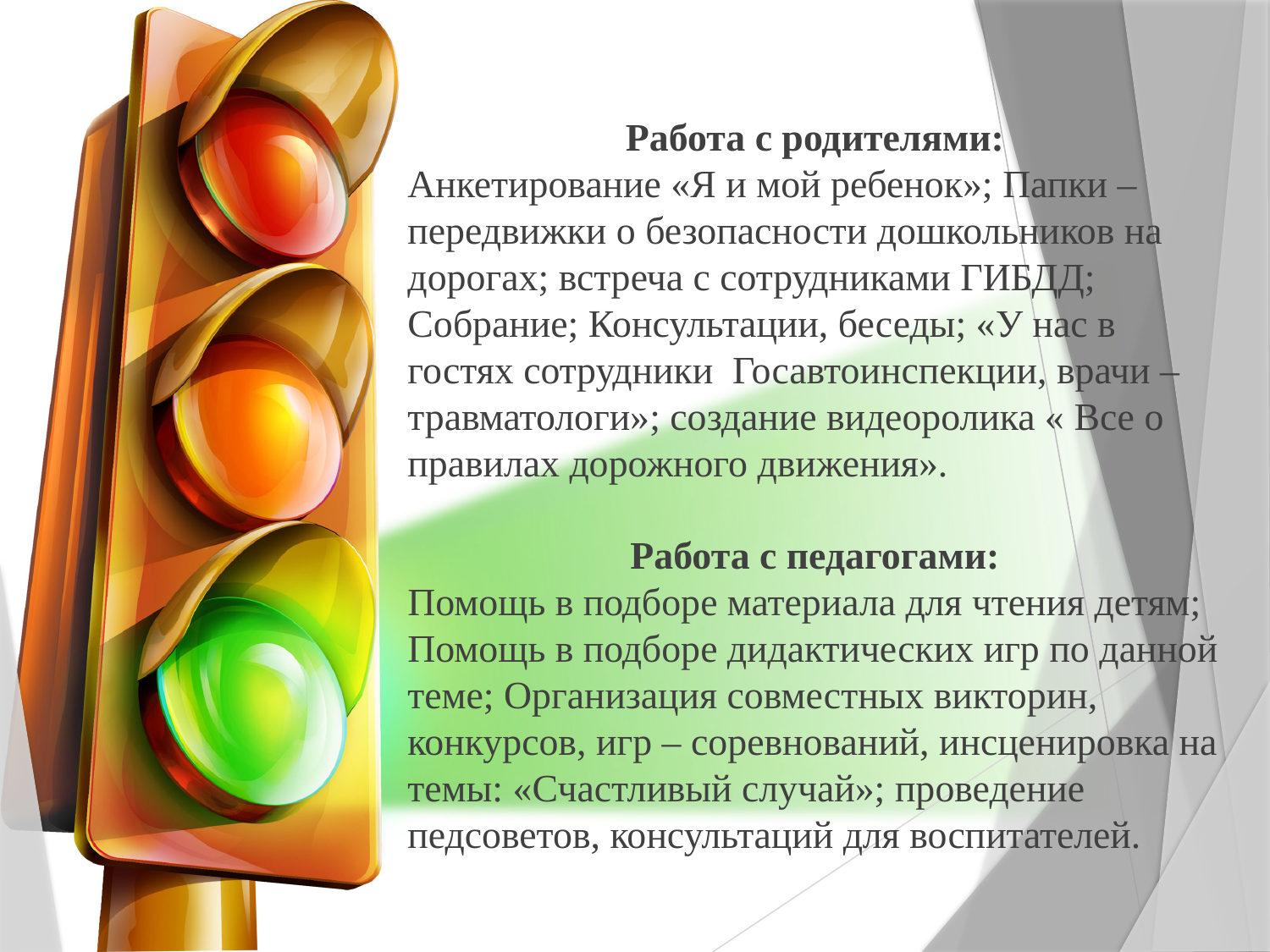

Работа с родителями:
Анкетирование «Я и мой ребенок»; Папки – передвижки о безопасности дошкольников на дорогах; встреча с сотрудниками ГИБДД; Собрание; Консультации, беседы; «У нас в гостях сотрудники  Госавтоинспекции, врачи – травматологи»; создание видеоролика « Все о правилах дорожного движения».

Работа с педагогами:
Помощь в подборе материала для чтения детям; Помощь в подборе дидактических игр по данной теме; Организация совместных викторин, конкурсов, игр – соревнований, инсценировка на темы: «Счастливый случай»; проведение педсоветов, консультаций для воспитателей.